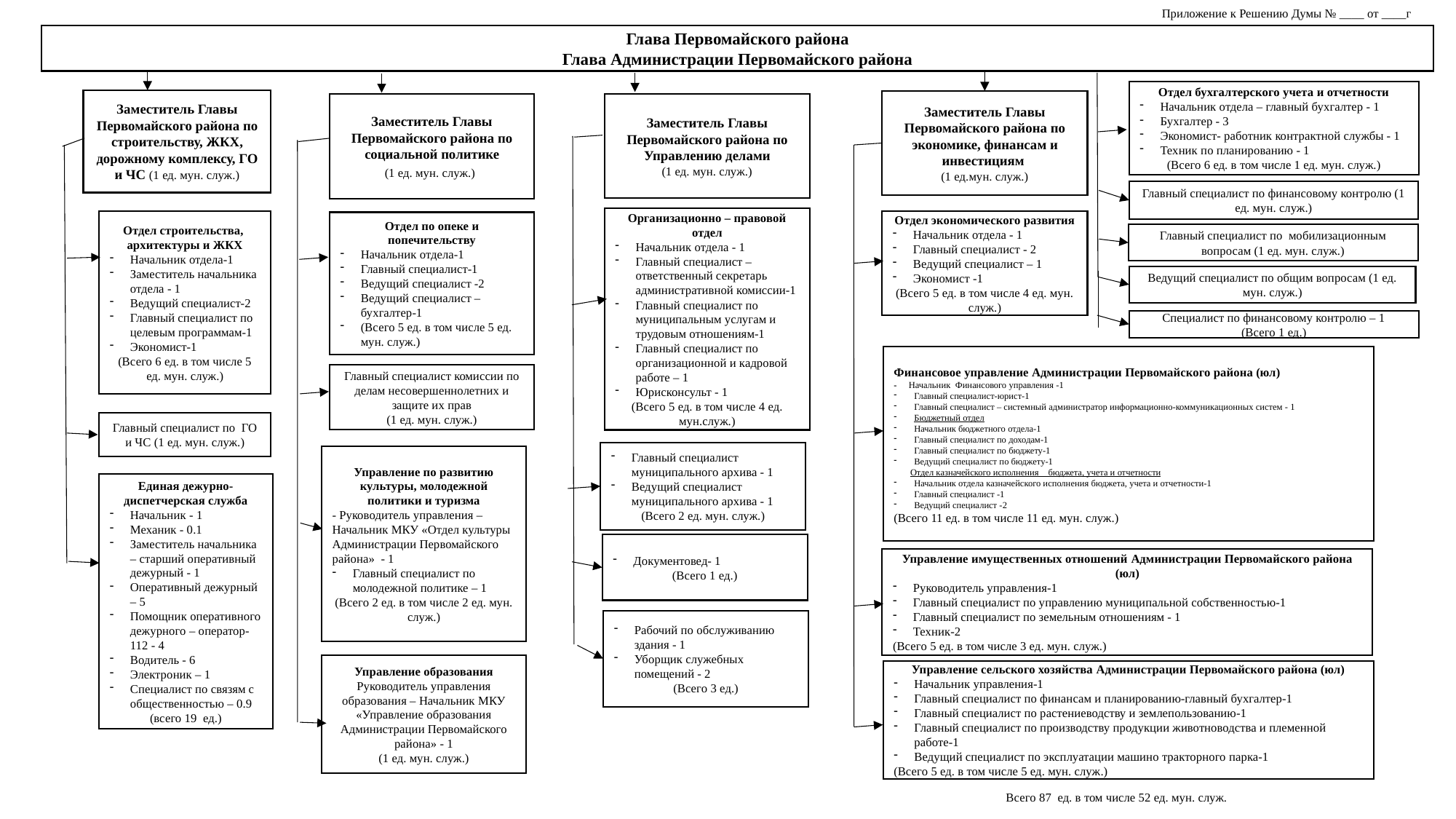

Приложение к Решению Думы № ____ от ____г
Глава Первомайского района
Глава Администрации Первомайского района
Отдел бухгалтерского учета и отчетности
Начальник отдела – главный бухгалтер - 1
Бухгалтер - 3
Экономист- работник контрактной службы - 1
Техник по планированию - 1
(Всего 6 ед. в том числе 1 ед. мун. служ.)
Заместитель Главы Первомайского района по строительству, ЖКХ, дорожному комплексу, ГО и ЧС (1 ед. мун. служ.)
Заместитель Главы Первомайского района по экономике, финансам и инвестициям
(1 ед.мун. служ.)
Заместитель Главы Первомайского района по Управлению делами
(1 ед. мун. служ.)
Заместитель Главы Первомайского района по социальной политике
(1 ед. мун. служ.)
Главный специалист по финансовому контролю (1 ед. мун. служ.)
Организационно – правовой отдел
Начальник отдела - 1
Главный специалист – ответственный секретарь административной комиссии-1
Главный специалист по муниципальным услугам и трудовым отношениям-1
Главный специалист по организационной и кадровой работе – 1
Юрисконсульт - 1
(Всего 5 ед. в том числе 4 ед. мун.служ.)
Отдел строительства,  архитектуры и ЖКХ
Начальник отдела-1
Заместитель начальника отдела - 1
Ведущий специалист-2
Главный специалист по целевым программам-1
Экономист-1
(Всего 6 ед. в том числе 5 ед. мун. служ.)
Отдел экономического развития
Начальник отдела - 1
Главный специалист - 2
Ведущий специалист – 1
Экономист -1
(Всего 5 ед. в том числе 4 ед. мун. служ.)
Отдел по опеке и попечительству
Начальник отдела-1
Главный специалист-1
Ведущий специалист -2
Ведущий специалист – бухгалтер-1
(Всего 5 ед. в том числе 5 ед. мун. служ.)
Главный специалист по  мобилизационным вопросам (1 ед. мун. служ.)
Ведущий специалист по общим вопросам (1 ед. мун. служ.)
Специалист по финансовому контролю – 1
(Всего 1 ед.)

Финансовое управление Администрации Первомайского района (юл)
-     Начальник  Финансового управления -1
Главный специалист-юрист-1
Главный специалист – системный администратор информационно-коммуникационных систем - 1
Бюджетный отдел
Начальник бюджетного отдела-1
Главный специалист по доходам-1
Главный специалист по бюджету-1
Ведущий специалист по бюджету-1
       Отдел казначейского исполнения    бюджета, учета и отчетности
Начальник отдела казначейского исполнения бюджета, учета и отчетности-1
Главный специалист -1
Ведущий специалист -2
(Всего 11 ед. в том числе 11 ед. мун. служ.)

Главный специалист комиссии по делам несовершеннолетних и защите их прав
 (1 ед. мун. служ.)
Главный специалист по  ГО и ЧС (1 ед. мун. служ.)
Главный специалист муниципального архива - 1
Ведущий специалист муниципального архива - 1
(Всего 2 ед. мун. служ.)
Управление по развитию культуры, молодежной политики и туризма
- Руководитель управления – Начальник МКУ «Отдел культуры Администрации Первомайского района»  - 1
Главный специалист по молодежной политике – 1
(Всего 2 ед. в том числе 2 ед. мун. служ.)
Единая дежурно-диспетчерская служба
Начальник - 1
Механик - 0.1
Заместитель начальника – старший оперативный дежурный - 1
Оперативный дежурный – 5
Помощник оперативного дежурного – оператор-112 - 4
Водитель - 6
Электроник – 1
Специалист по связям с общественностью – 0.9
(всего 19  ед.)
Документовед- 1
(Всего 1 ед.)
Управление имущественных отношений Администрации Первомайского района (юл)
Руководитель управления-1
Главный специалист по управлению муниципальной собственностью-1
Главный специалист по земельным отношениям - 1
Техник-2
(Всего 5 ед. в том числе 3 ед. мун. служ.)
Рабочий по обслуживанию здания - 1
Уборщик служебных помещений - 2
(Всего 3 ед.)
Управление образования
Руководитель управления образования – Начальник МКУ «Управление образования Администрации Первомайского района» - 1
(1 ед. мун. служ.)
Управление сельского хозяйства Администрации Первомайского района (юл)
Начальник управления-1
Главный специалист по финансам и планированию-главный бухгалтер-1
Главный специалист по растениеводству и землепользованию-1
Главный специалист по производству продукции животноводства и племенной работе-1
Ведущий специалист по эксплуатации машино тракторного парка-1
(Всего 5 ед. в том числе 5 ед. мун. служ.)
Всего 87  ед. в том числе 52 ед. мун. служ.